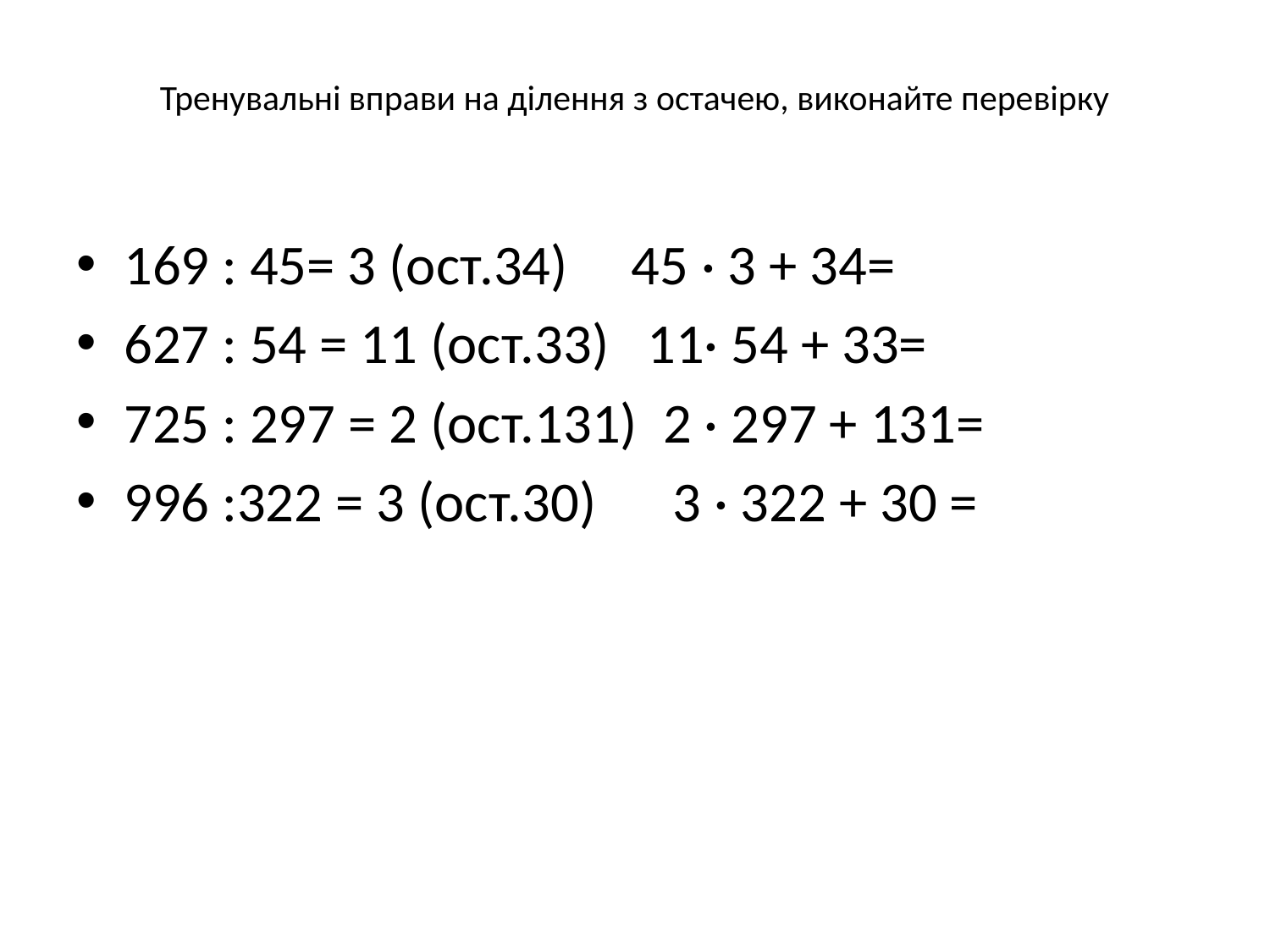

# Тренувальні вправи на ділення з остачею, виконайте перевірку
169 : 45= 3 (ост.34)     45 · 3 + 34=
627 : 54 = 11 (ост.33)   11· 54 + 33=
725 : 297 = 2 (ост.131)  2 · 297 + 131=
996 :322 = 3 (ост.30)      3 · 322 + 30 =